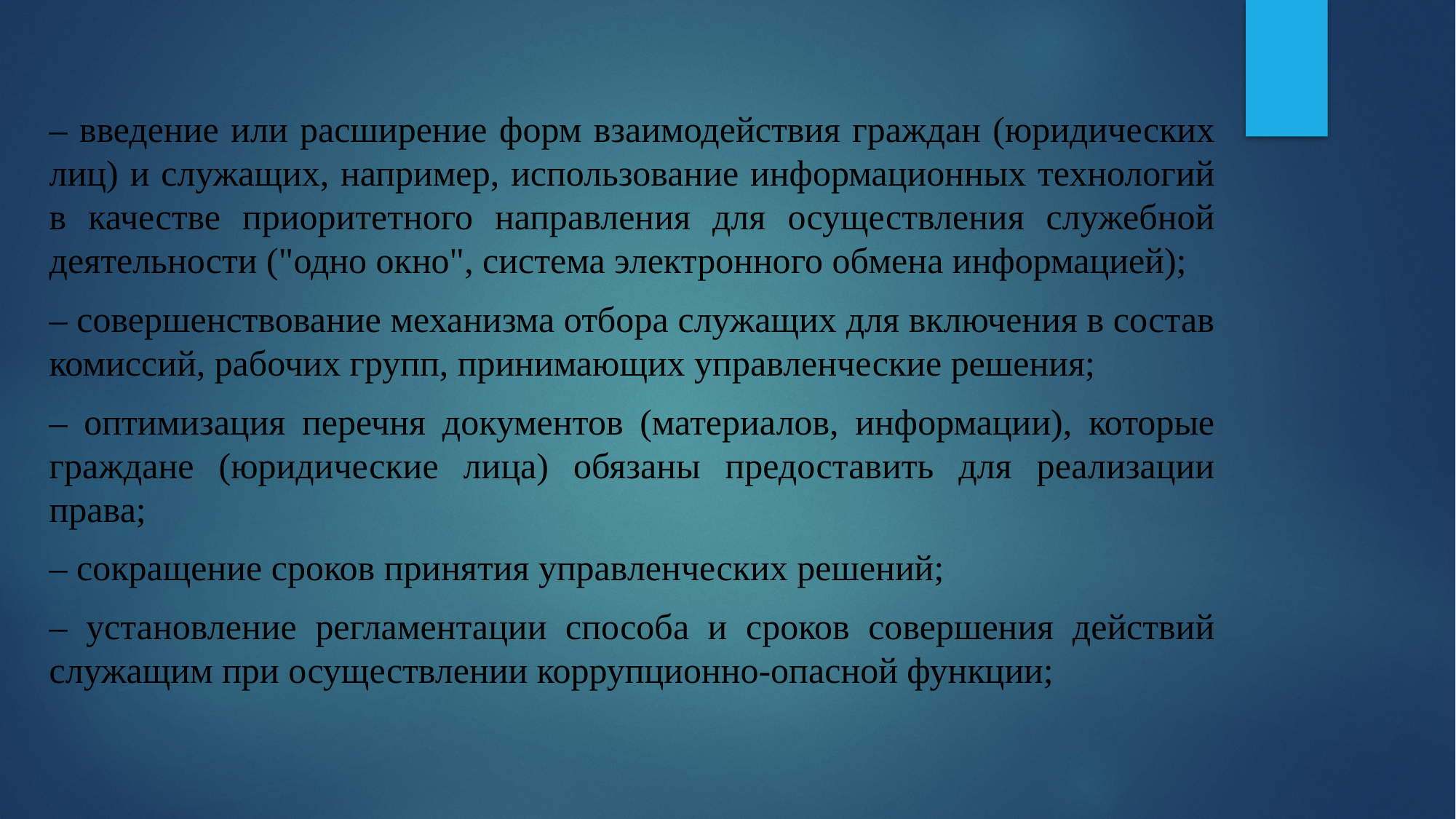

– введение или расширение форм взаимодействия граждан (юридических лиц) и служащих, например, использование информационных технологий в качестве приоритетного направления для осуществления служебной деятельности ("одно окно", система электронного обмена информацией);
– совершенствование механизма отбора служащих для включения в состав комиссий, рабочих групп, принимающих управленческие решения;
– оптимизация перечня документов (материалов, информации), которые граждане (юридические лица) обязаны предоставить для реализации права;
– сокращение сроков принятия управленческих решений;
– установление регламентации способа и сроков совершения действий служащим при осуществлении коррупционно-опасной функции;